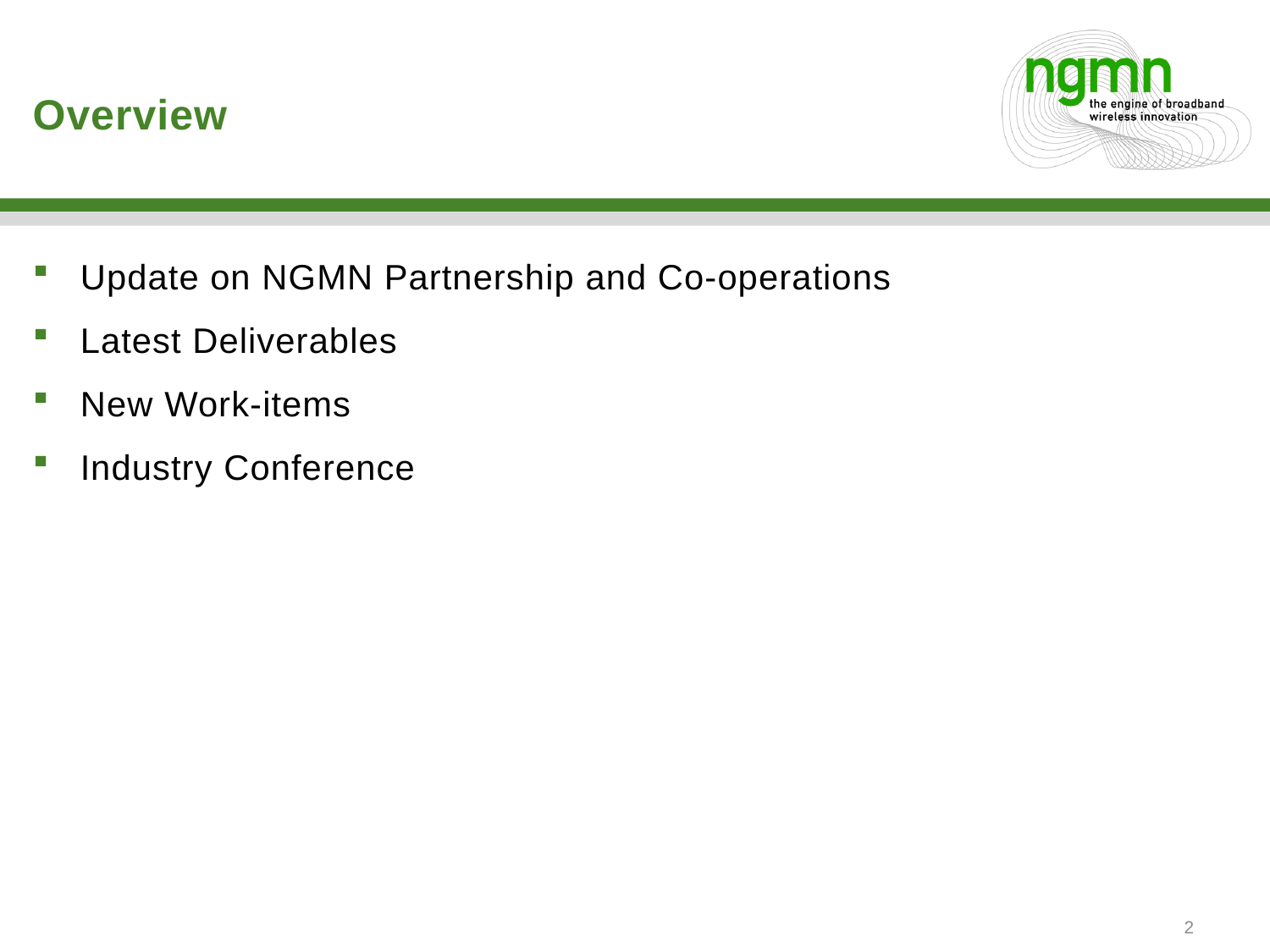

# Overview
Update on NGMN Partnership and Co-operations
Latest Deliverables
New Work-items
Industry Conference

2